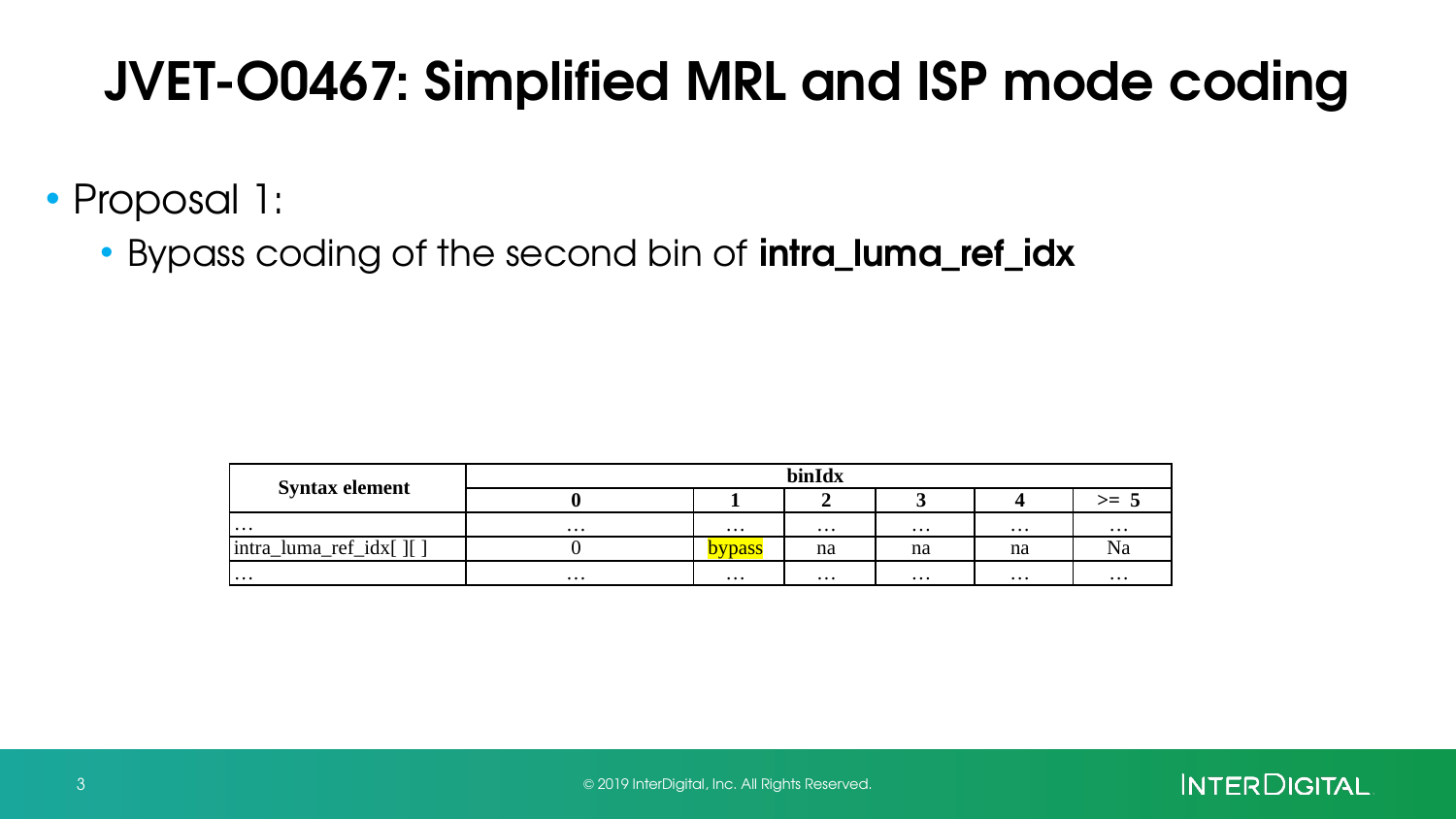

# JVET-O0467: Simplified MRL and ISP mode coding
Proposal 1:
Bypass coding of the second bin of intra_luma_ref_idx
| Syntax element | binIdx |  |  |  |  |  |
| --- | --- | --- | --- | --- | --- | --- |
|  | 0 | 1 | 2 | 3 | 4 | >= 5 |
| … | … | … | … | … | … | … |
| intra\_luma\_ref\_idx[ ][ ] | 0 | bypass | na | na | na | Na |
| … | … | … | … | … | … | … |
3
© 2019 InterDigital, Inc. All Rights Reserved.